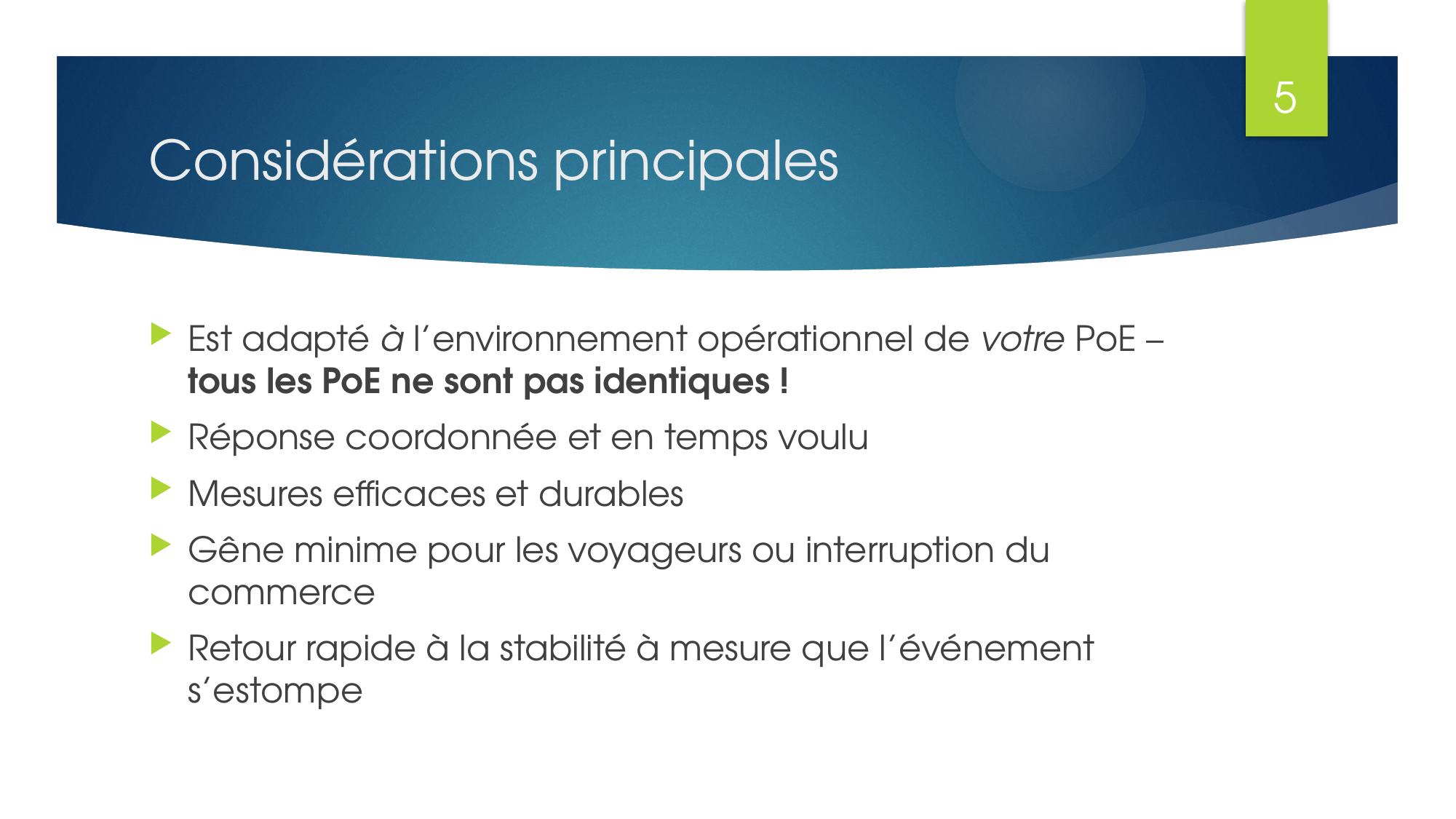

5
# Considérations principales
Est adapté à l’environnement opérationnel de votre PoE – tous les PoE ne sont pas identiques !
Réponse coordonnée et en temps voulu
Mesures efficaces et durables
Gêne minime pour les voyageurs ou interruption du commerce
Retour rapide à la stabilité à mesure que l’événement s’estompe